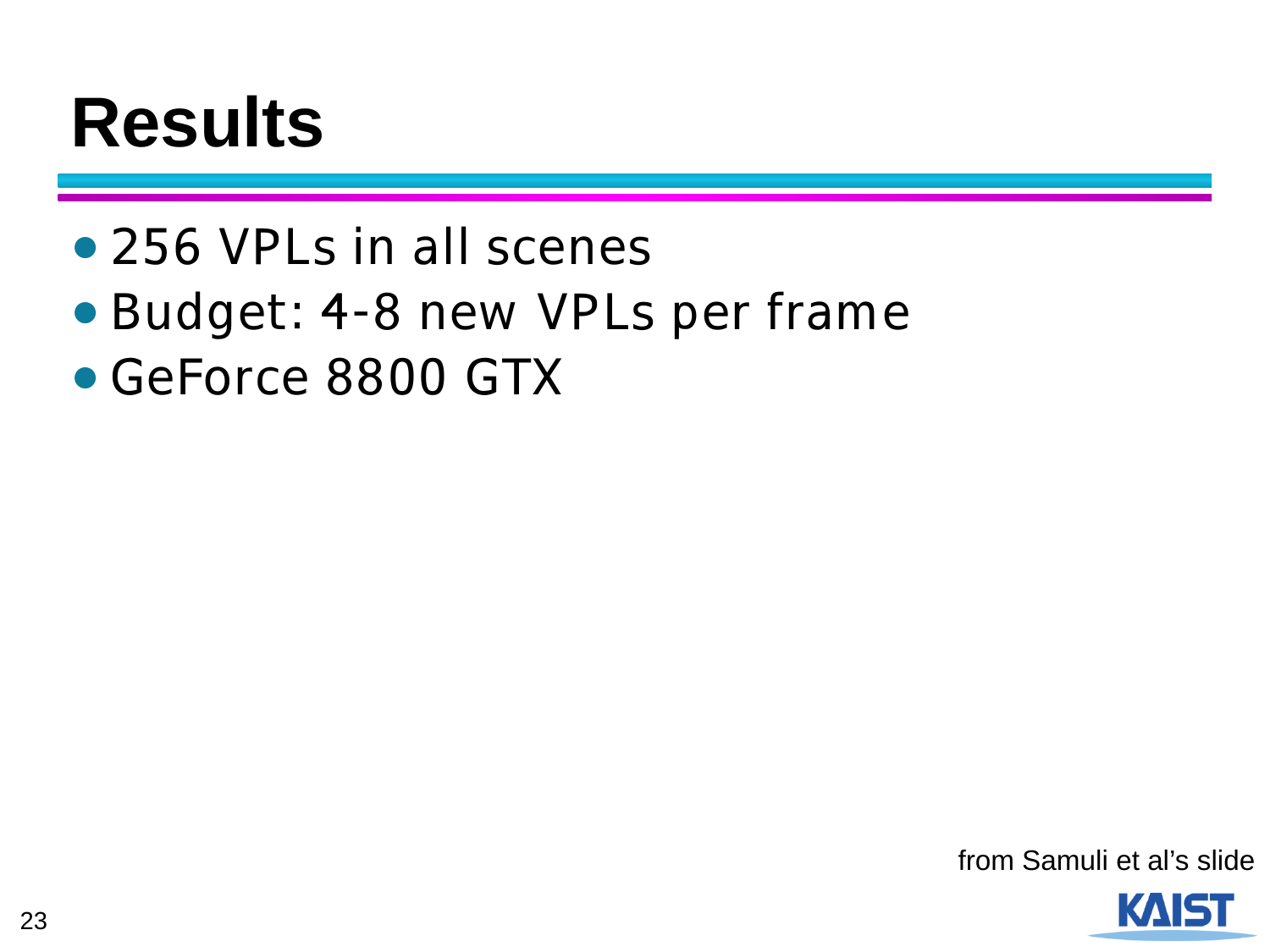

# Results
256 VPLs in all scenes
Budget: 4-8 new VPLs per frame
GeForce 8800 GTX
from Samuli et al’s slide